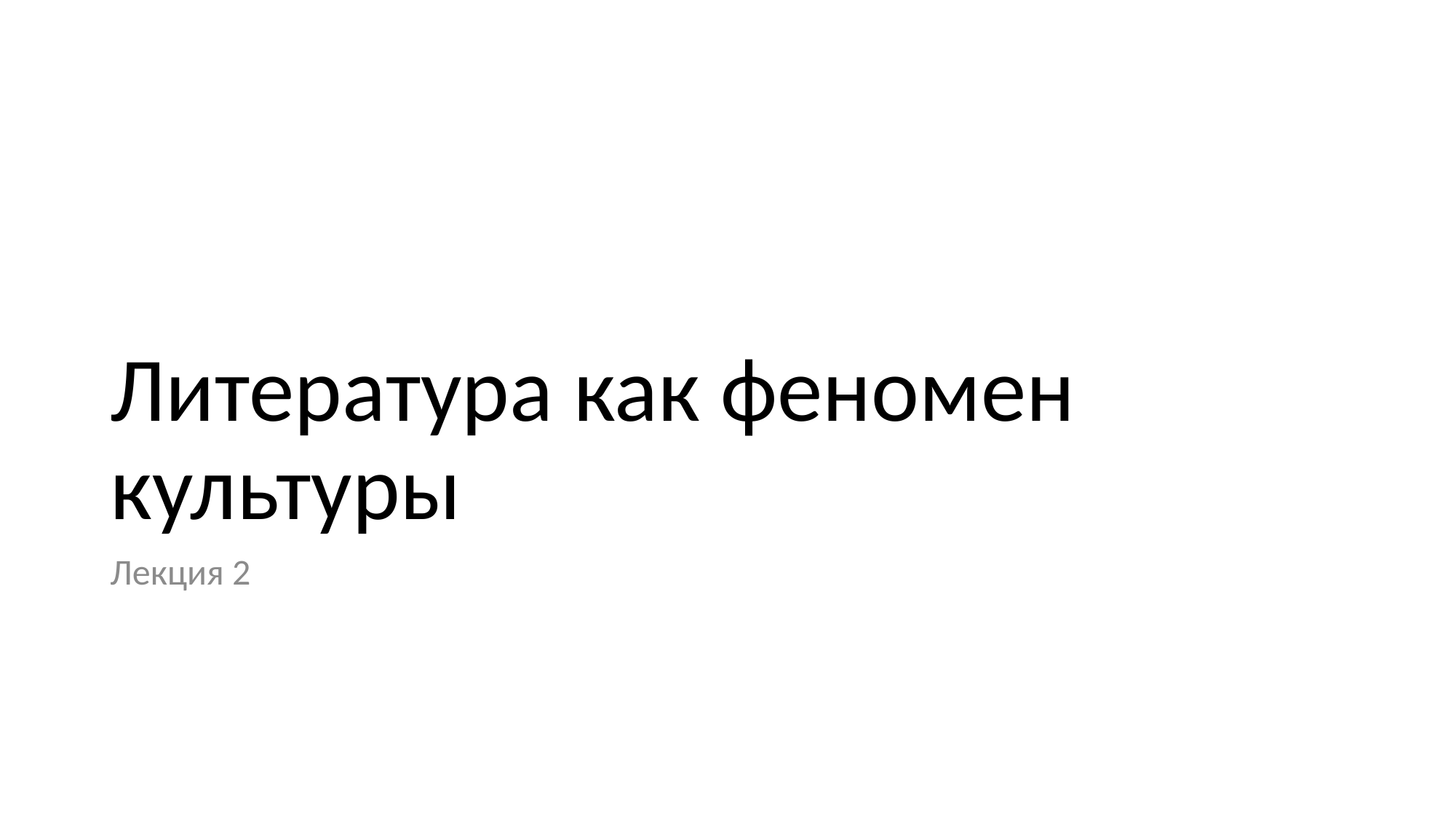

# Литература как феномен культуры
Лекция 2